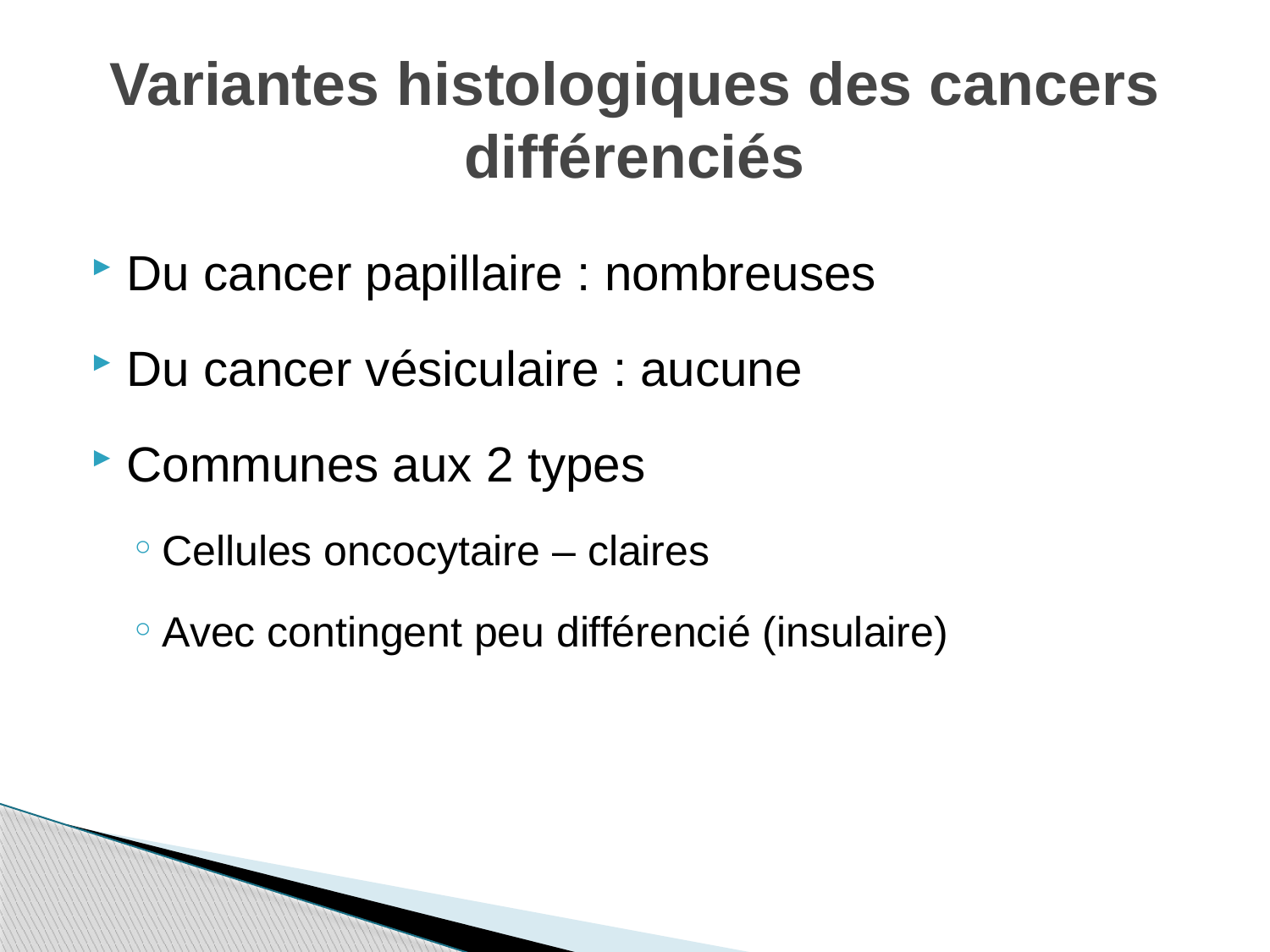

# Variantes histologiques des cancers différenciés
Du cancer papillaire : nombreuses
Du cancer vésiculaire : aucune
Communes aux 2 types
Cellules oncocytaire – claires
Avec contingent peu différencié (insulaire)